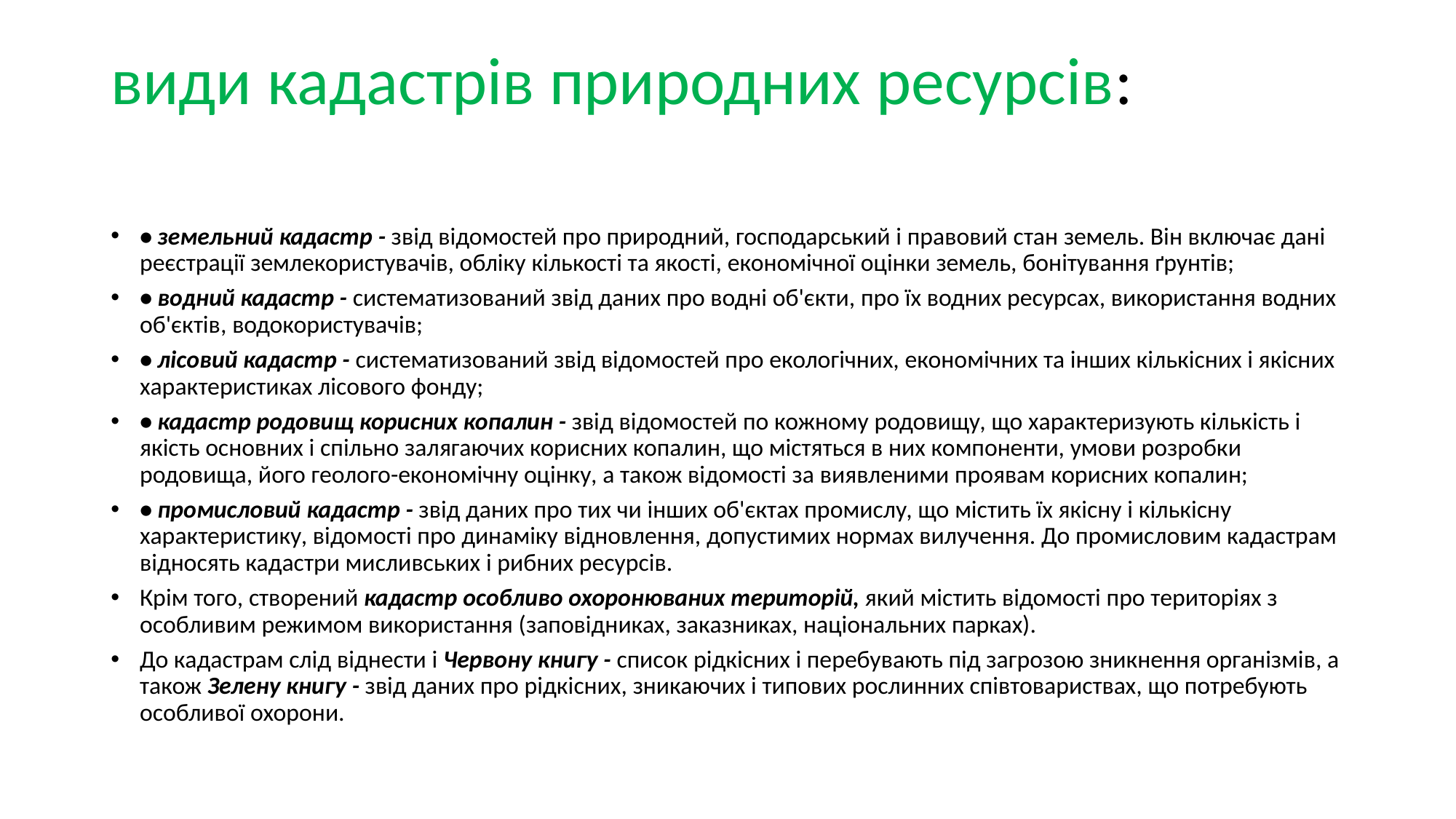

# види кадастрів природних ресурсів:
• земельний кадастр - звід відомостей про природний, господарський і правовий стан земель. Він включає дані реєстрації землекористувачів, обліку кількості та якості, економічної оцінки земель, бонітування ґрунтів;
• водний кадастр - систематизований звід даних про водні об'єкти, про їх водних ресурсах, використання водних об'єктів, водокористувачів;
• лісовий кадастр - систематизований звід відомостей про екологічних, економічних та інших кількісних і якісних характеристиках лісового фонду;
• кадастр родовищ корисних копалин - звід відомостей по кожному родовищу, що характеризують кількість і якість основних і спільно залягаючих корисних копалин, що містяться в них компоненти, умови розробки родовища, його геолого-економічну оцінку, а також відомості за виявленими проявам корисних копалин;
• промисловий кадастр - звід даних про тих чи інших об'єктах промислу, що містить їх якісну і кількісну характеристику, відомості про динаміку відновлення, допустимих нормах вилучення. До промисловим кадастрам відносять кадастри мисливських і рибних ресурсів.
Крім того, створений кадастр особливо охоронюваних територій, який містить відомості про територіях з особливим режимом використання (заповідниках, заказниках, національних парках).
До кадастрам слід віднести і Червону книгу - список рідкісних і перебувають під загрозою зникнення організмів, а також Зелену книгу - звід даних про рідкісних, зникаючих і типових рослинних співтовариствах, що потребують особливої охорони.